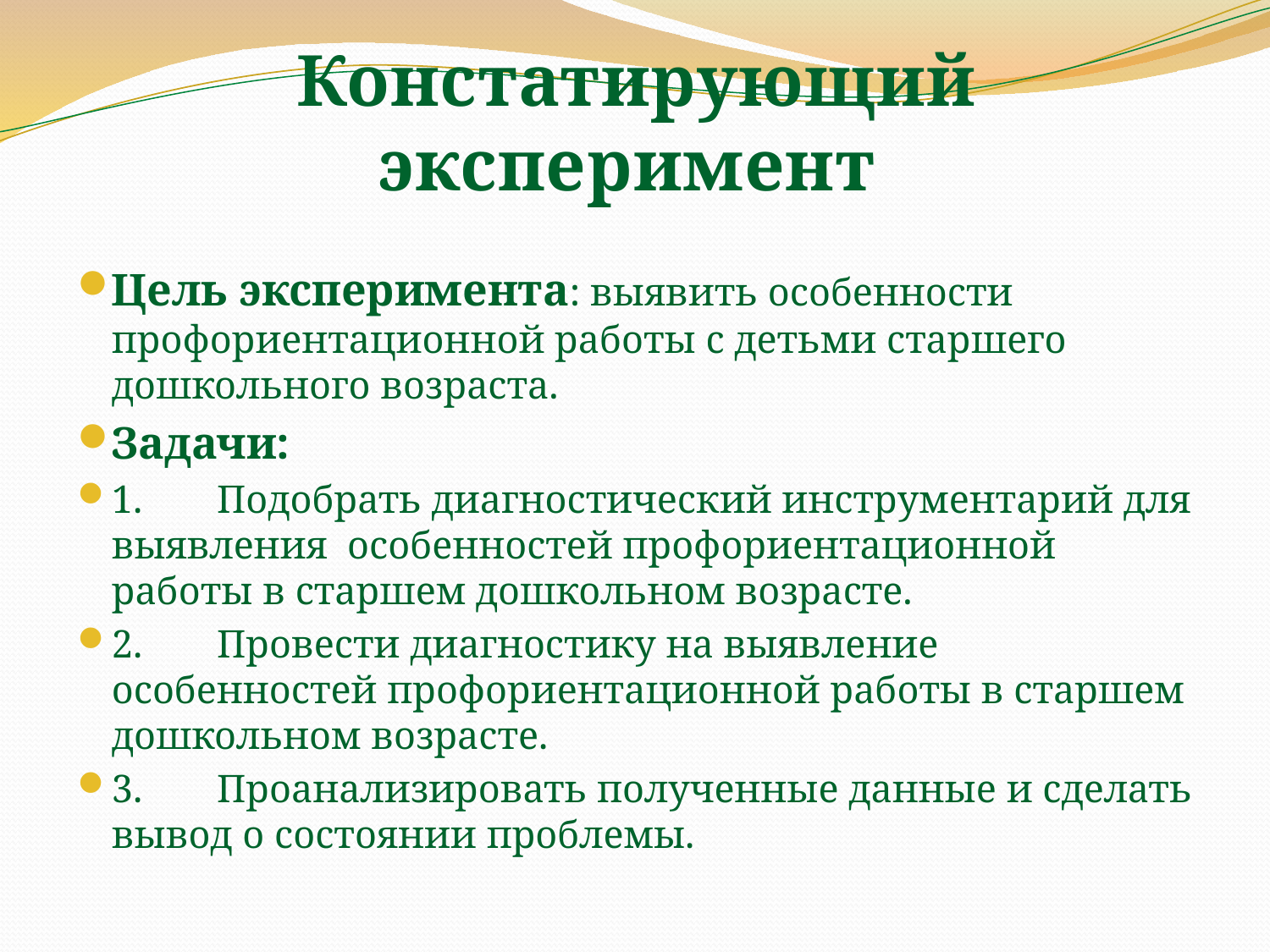

# Констатирующий эксперимент
Цель эксперимента: выявить особенности профориентационной работы с детьми старшего дошкольного возраста.
Задачи:
1.	Подобрать диагностический инструментарий для выявления  особенностей профориентационной работы в старшем дошкольном возрасте.
2.	Провести диагностику на выявление  особенностей профориентационной работы в старшем дошкольном возрасте.
3.	Проанализировать полученные данные и сделать вывод о состоянии проблемы.